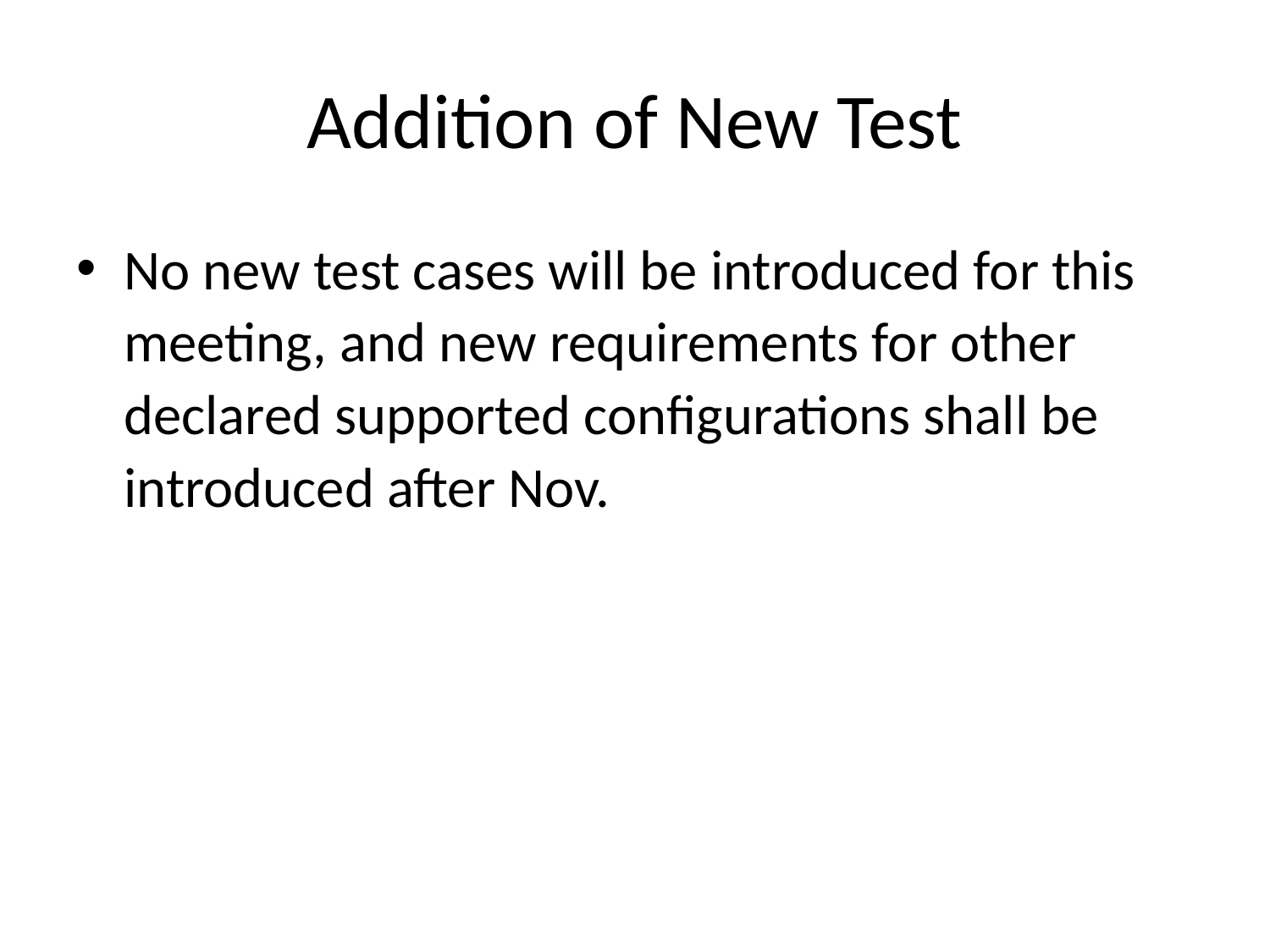

# Addition of New Test
No new test cases will be introduced for this meeting, and new requirements for other declared supported configurations shall be introduced after Nov.